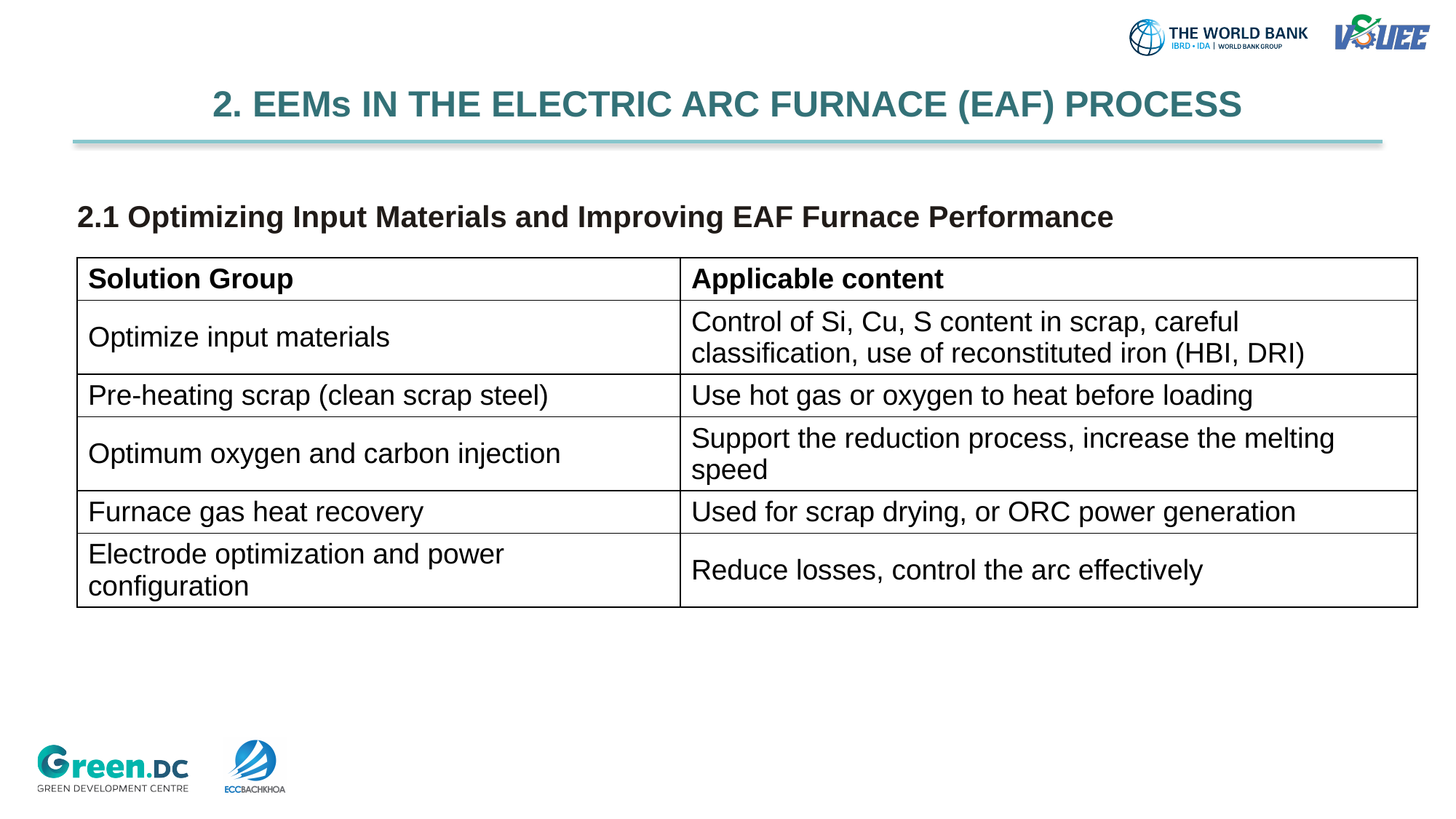

2. EEMs IN THE ELECTRIC ARC FURNACE (EAF) PROCESS
2.1 Optimizing Input Materials and Improving EAF Furnace Performance
| Solution Group | Applicable content |
| --- | --- |
| Optimize input materials | Control of Si, Cu, S content in scrap, careful classification, use of reconstituted iron (HBI, DRI) |
| Pre-heating scrap (clean scrap steel) | Use hot gas or oxygen to heat before loading |
| Optimum oxygen and carbon injection | Support the reduction process, increase the melting speed |
| Furnace gas heat recovery | Used for scrap drying, or ORC power generation |
| Electrode optimization and power configuration | Reduce losses, control the arc effectively |